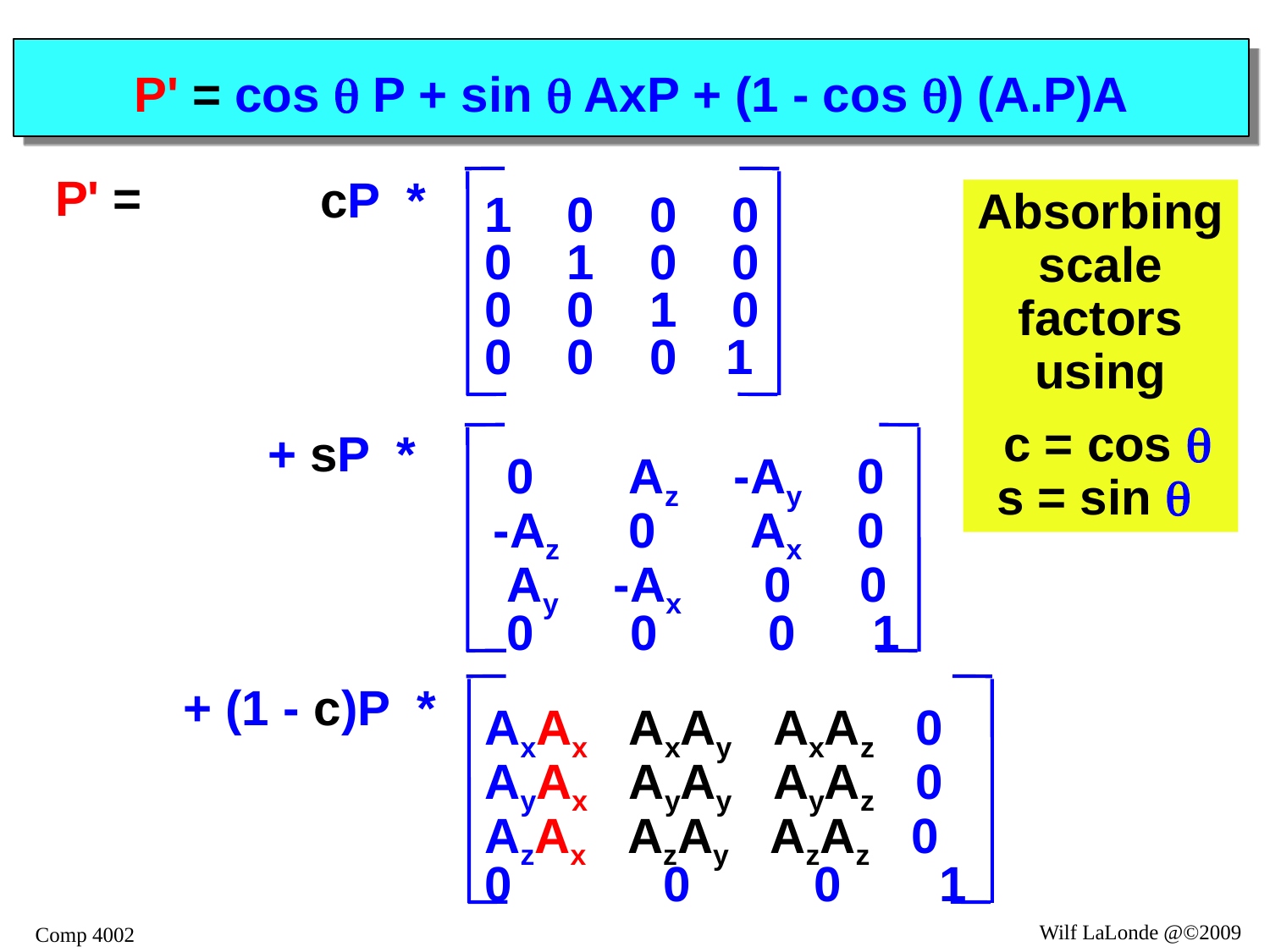

# P' = cos θ P + sin θ AxP + (1 - cos θ) (A.P)A
P' =

1    0    0    0
0    1    0    0
0    0    1    0
0    0    0    1
cP  *
Absorbing
scale
factors
using
 c = cos θ
s = sin θ
+ sP  *

 0       Az    -Ay    0
-Az     0       Ax    0
 Ay    -Ax      0     0
 0       0        0        1

+ (1 - c)P  *
AxAx   AxAy   AxAz   0
AyAx   AyAy   AyAz   0
AzAx   AzAy   AzAz   0
0           0         0           1